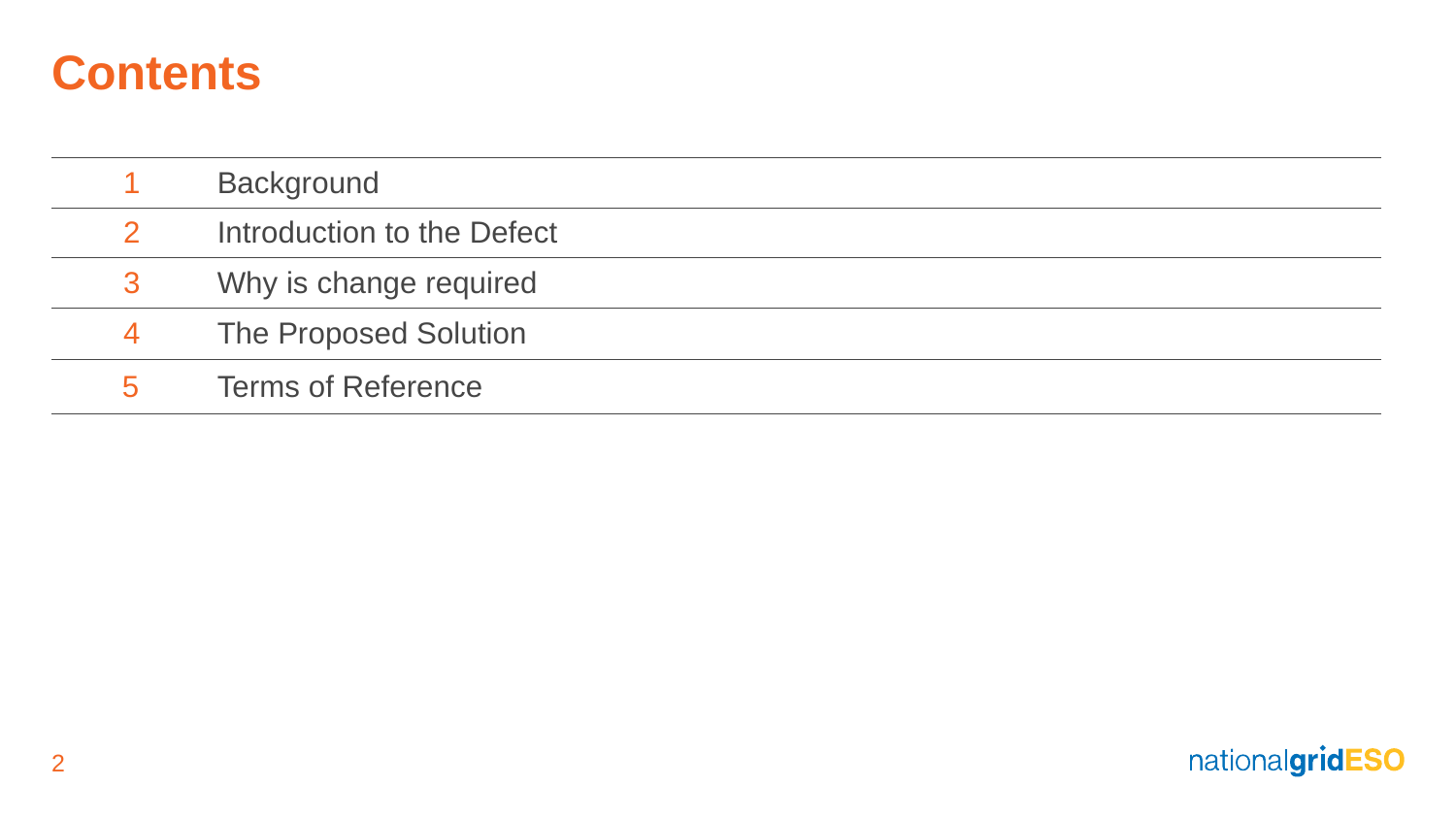

# Contents
| 1 | Background |  |
| --- | --- | --- |
| 2 | Introduction to the Defect |  |
| 3 | Why is change required |  |
| 4 | The Proposed Solution |  |
| 5 | Terms of Reference |  |